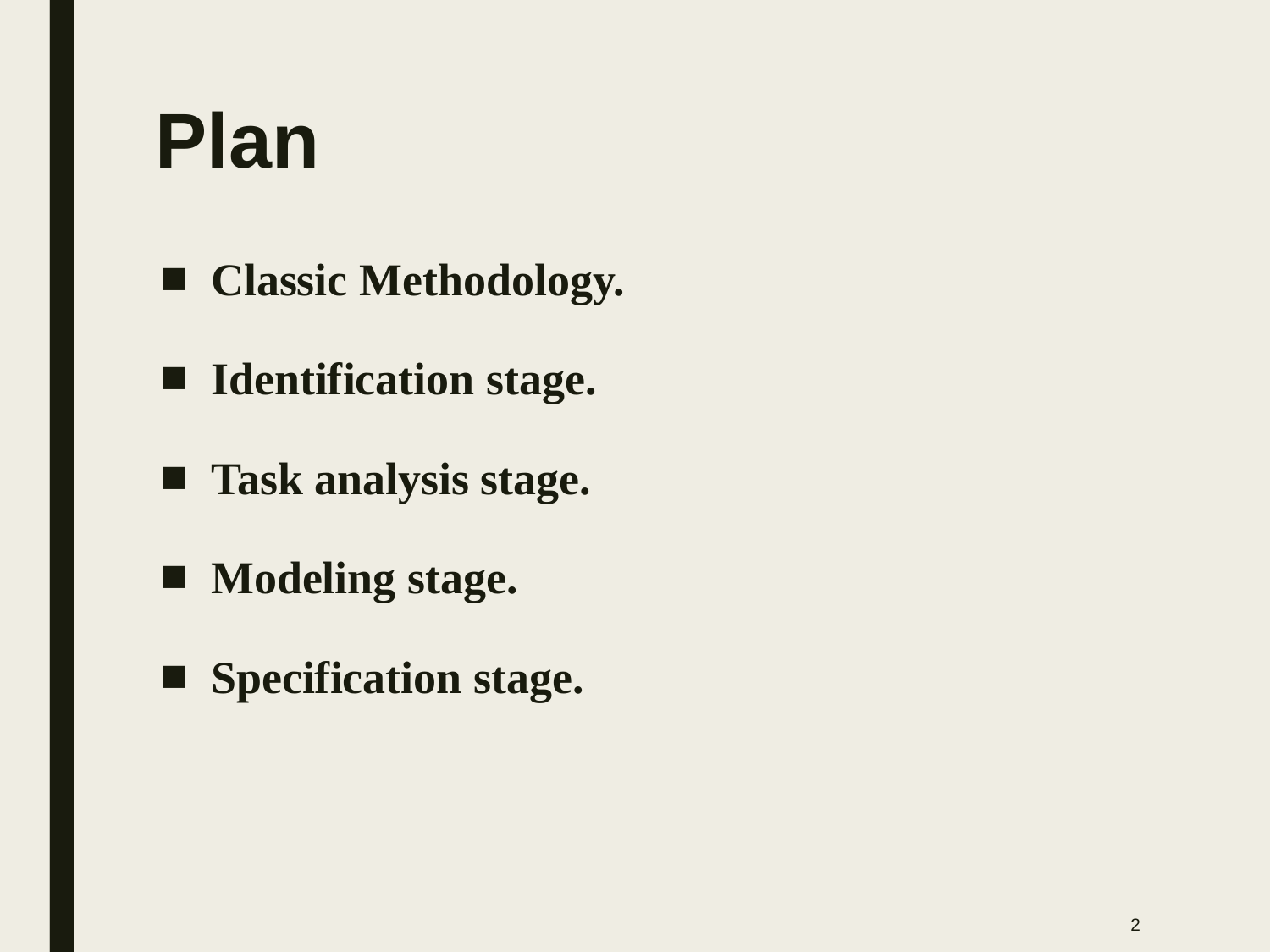

# Plan
Classic Methodology.
Identification stage.
Task analysis stage.
Modeling stage.
Specification stage.
2